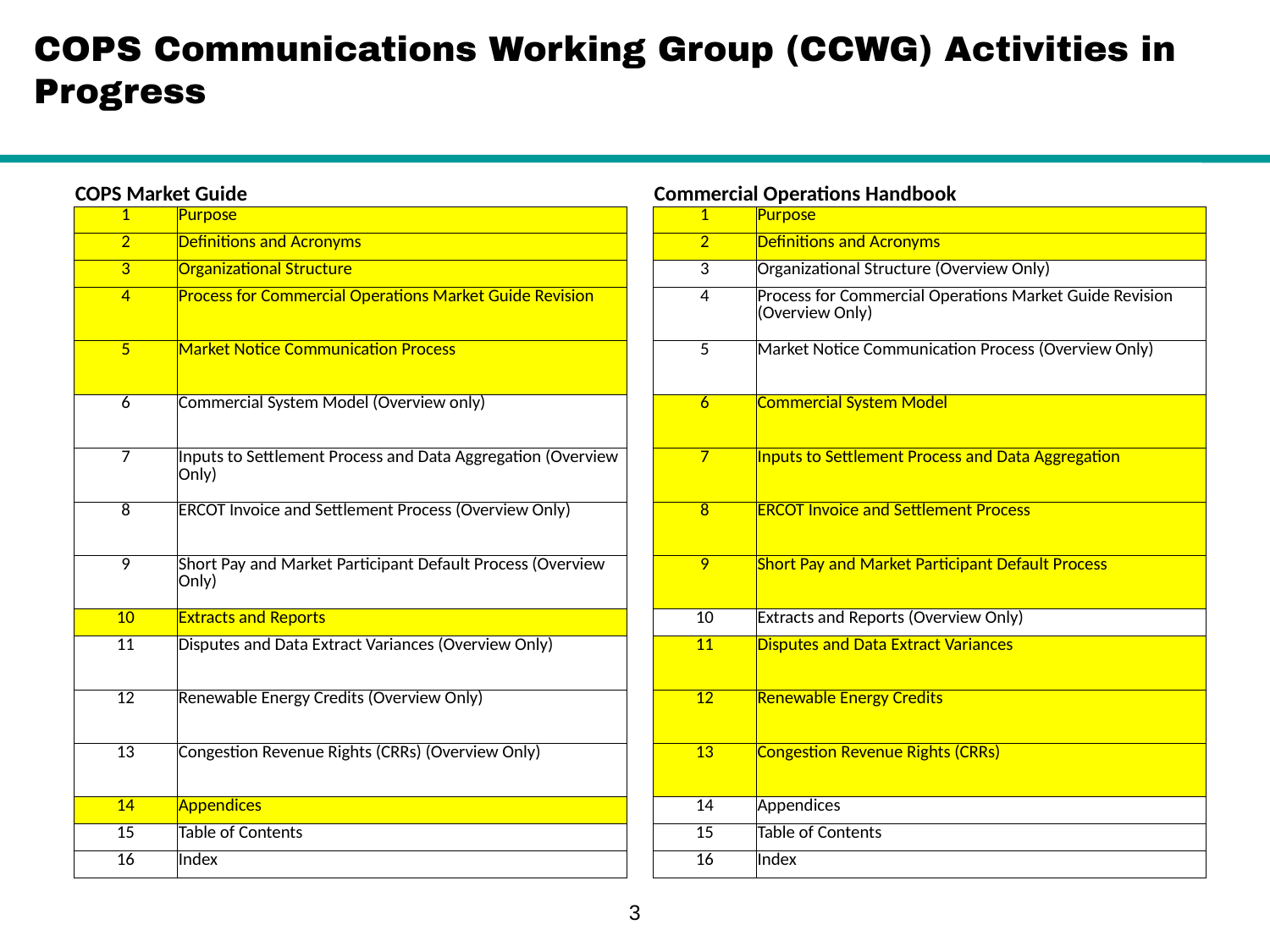

COPS Communications Working Group (CCWG) Activities in Progress

| COPS Market Guide |  |  | Commercial Operations Handbook |  |
| --- | --- | --- | --- | --- |
| 1 | Purpose |  | 1 | Purpose |
| 2 | Definitions and Acronyms |  | 2 | Definitions and Acronyms |
| 3 | Organizational Structure |  | 3 | Organizational Structure (Overview Only) |
| 4 | Process for Commercial Operations Market Guide Revision |  | 4 | Process for Commercial Operations Market Guide Revision (Overview Only) |
| 5 | Market Notice Communication Process |  | 5 | Market Notice Communication Process (Overview Only) |
| 6 | Commercial System Model (Overview only) |  | 6 | Commercial System Model |
| 7 | Inputs to Settlement Process and Data Aggregation (Overview Only) |  | 7 | Inputs to Settlement Process and Data Aggregation |
| 8 | ERCOT Invoice and Settlement Process (Overview Only) |  | 8 | ERCOT Invoice and Settlement Process |
| 9 | Short Pay and Market Participant Default Process (Overview Only) |  | 9 | Short Pay and Market Participant Default Process |
| 10 | Extracts and Reports |  | 10 | Extracts and Reports (Overview Only) |
| 11 | Disputes and Data Extract Variances (Overview Only) |  | 11 | Disputes and Data Extract Variances |
| 12 | Renewable Energy Credits (Overview Only) |  | 12 | Renewable Energy Credits |
| 13 | Congestion Revenue Rights (CRRs) (Overview Only) |  | 13 | Congestion Revenue Rights (CRRs) |
| 14 | Appendices |  | 14 | Appendices |
| 15 | Table of Contents |  | 15 | Table of Contents |
| 16 | Index |  | 16 | Index |
3